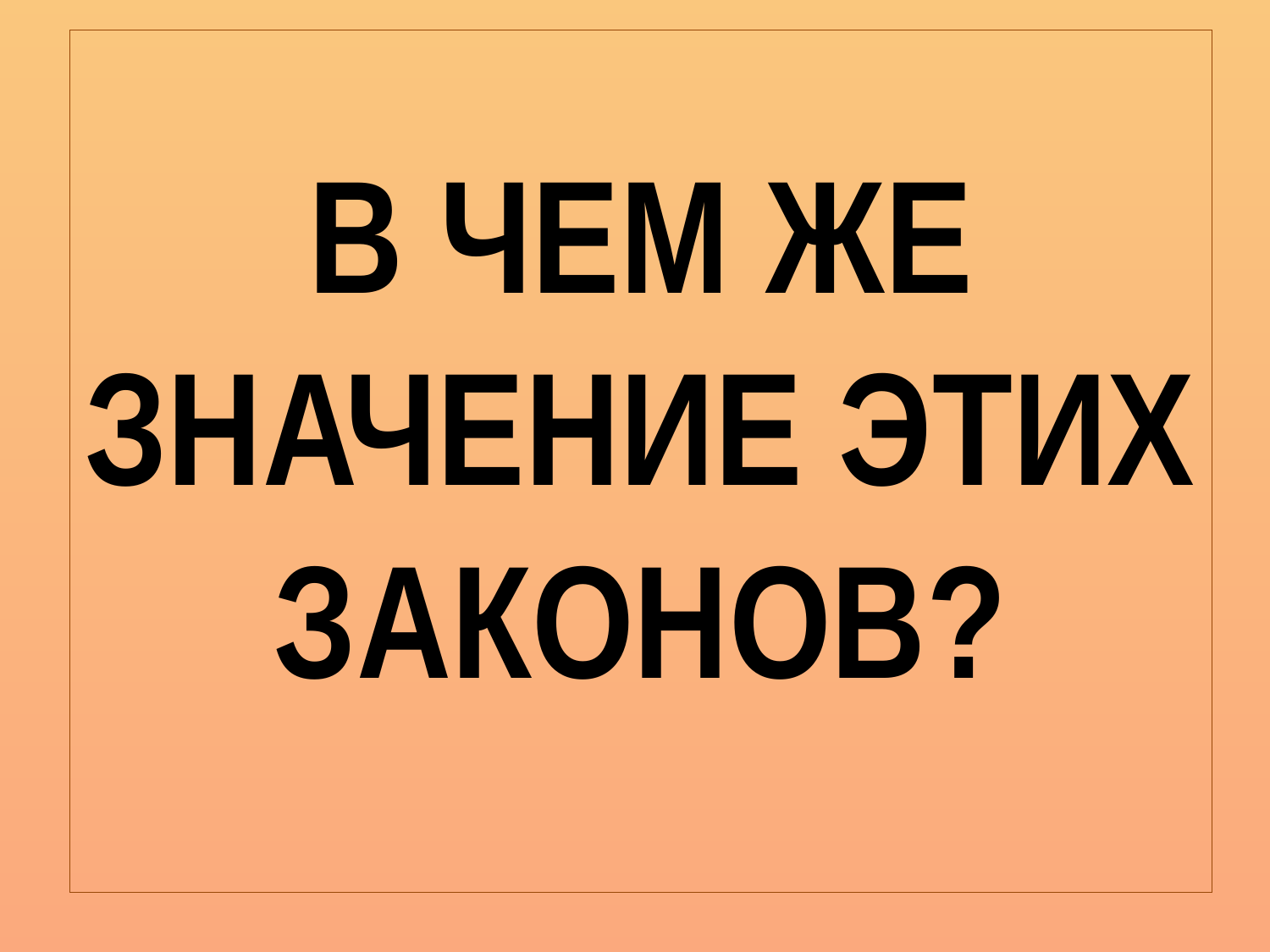

# В ЧЕМ ЖЕ ЗНАЧЕНИЕ ЭТИХ ЗАКОНОВ?